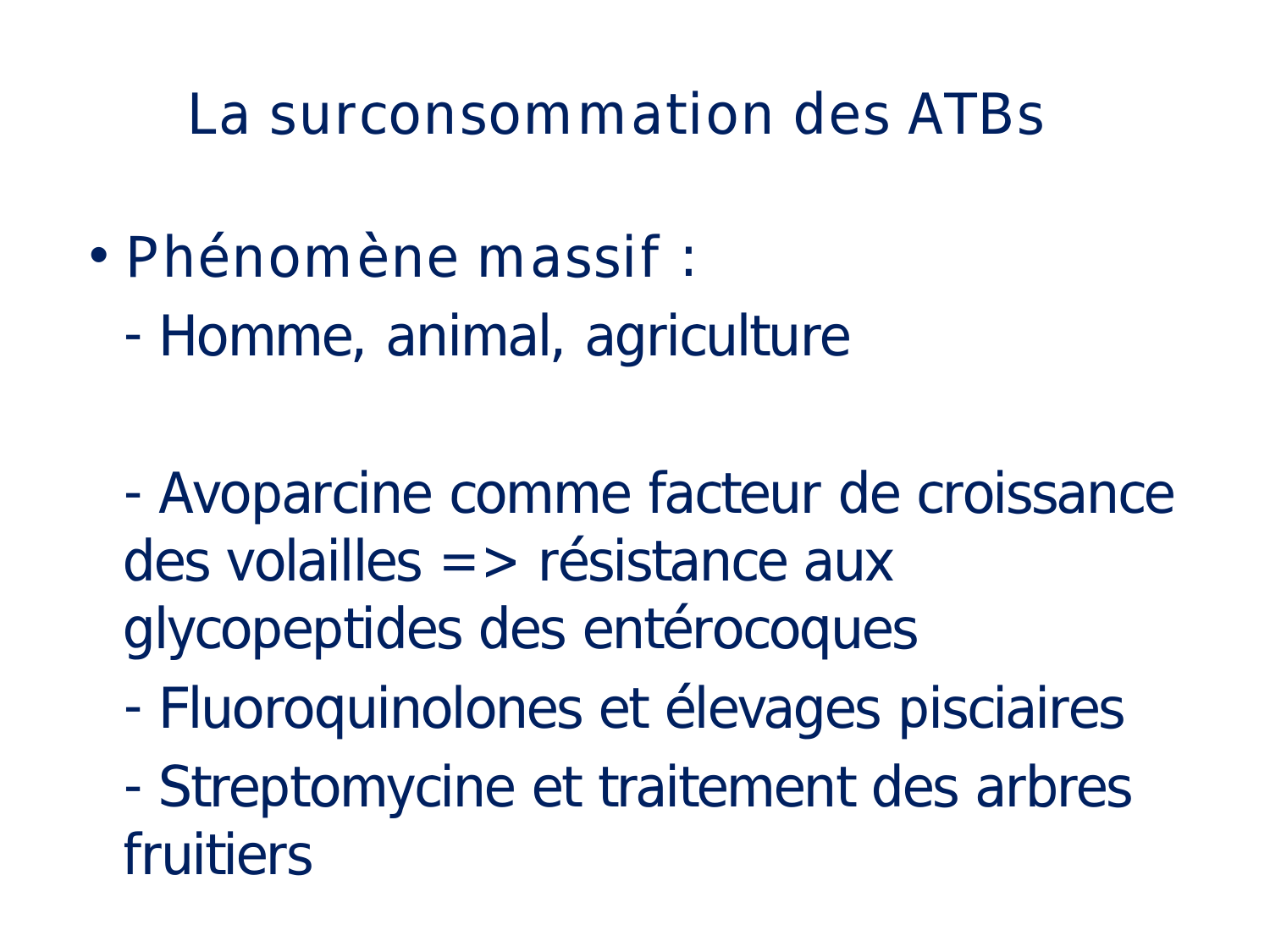

# La surconsommation des ATBs
 Phénomène massif :
 Homme, animal, agriculture

 Avoparcine comme facteur de croissance des volailles => résistance aux glycopeptides des entérocoques
 Fluoroquinolones et élevages pisciaires
 Streptomycine et traitement des arbres fruitiers